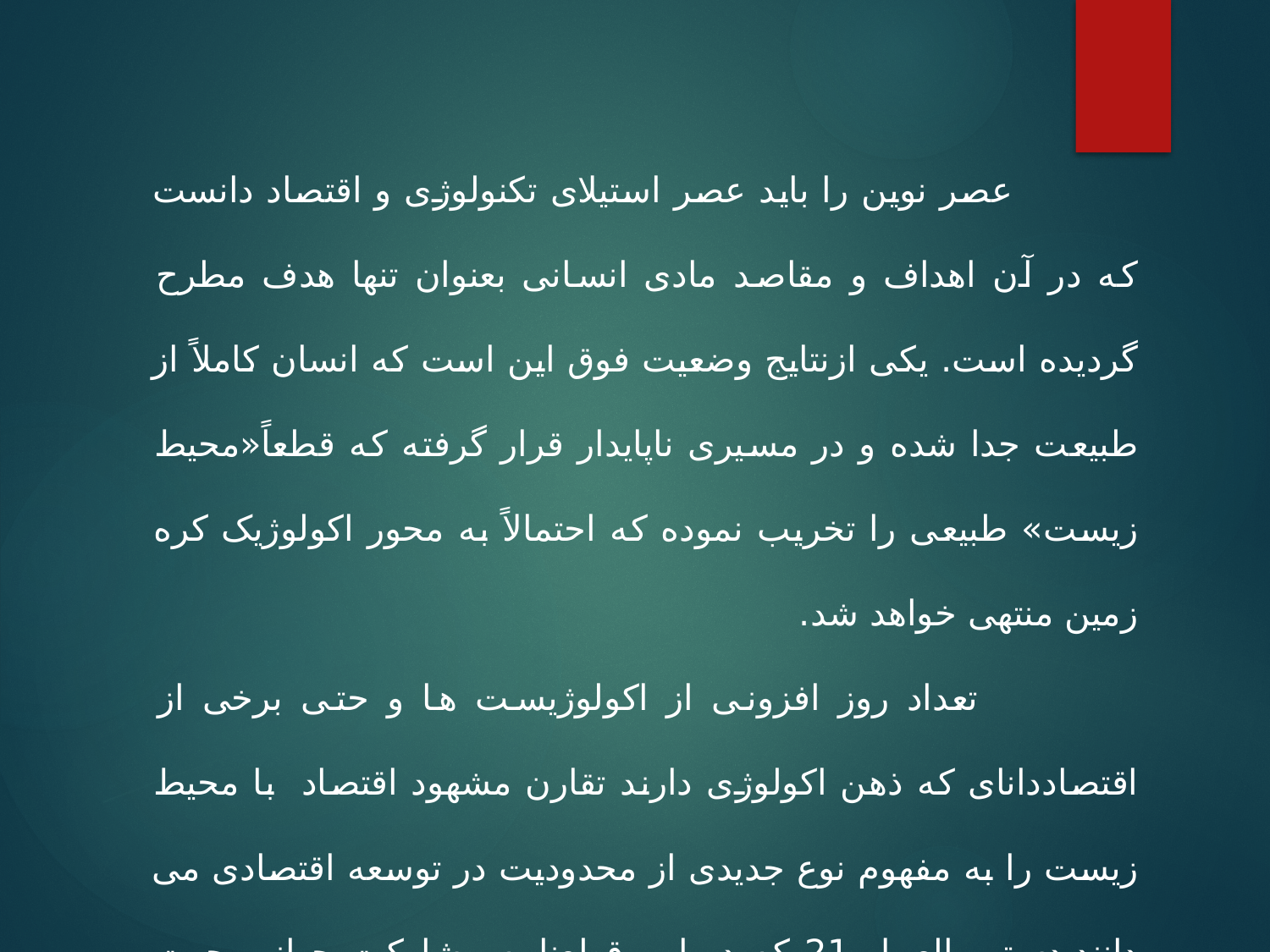

عصر نوین را باید عصر استیلای تکنولوژی و اقتصاد دانست که در آن اهداف و مقاصد مادی انسانی بعنوان تنها هدف مطرح گردیده است. یکی ازنتایج وضعیت فوق این است که انسان کاملاً از طبیعت جدا شده و در مسیری ناپایدار قرار گرفته که قطعاً«محیط زیست» طبیعی را تخریب نموده که احتمالاً به محور اکولوژیک کره زمین منتهی خواهد شد.
         تعداد روز افزونی از اکولوژیست ها و حتی برخی از اقتصاددانای که ذهن اکولوژی دارند تقارن مشهود اقتصاد  با محیط زیست را به مفهوم نوع جدیدی از محدودیت در توسعه اقتصادی می دانند.دستور العمل 21 که در این قطعنامه مشارکت جهانی جهت تحقق«توسعه پایدار» به مفهوم تامین نیازهای اساسی ، بهبود و ارتقاء سطح زندگی برای همه ، حفظ و اداره بهتر اکوسیستم ها و آینده ای امن تر و سعادتمند تر بطور صریح خواسته شده بود.